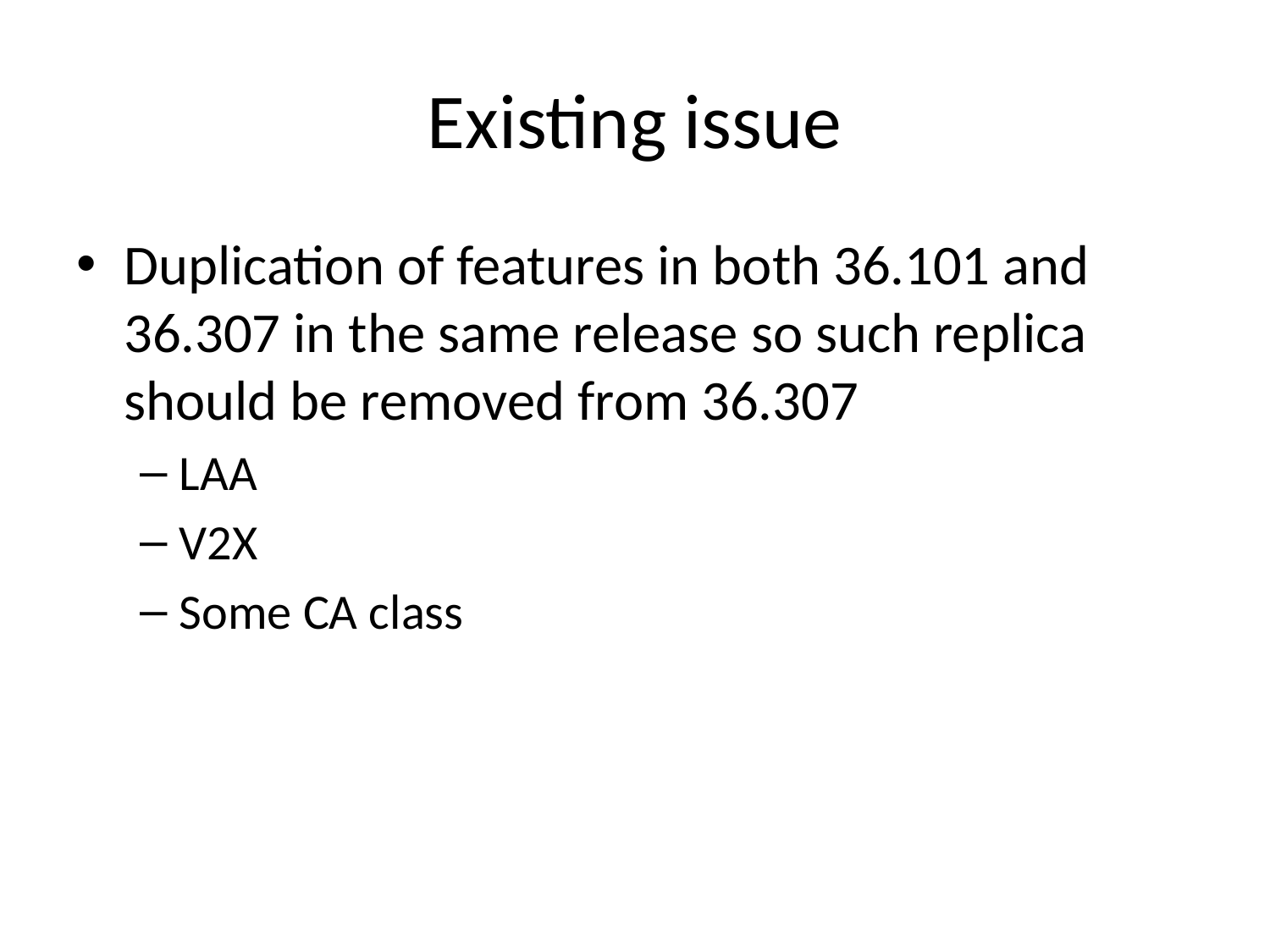

# Existing issue
Duplication of features in both 36.101 and 36.307 in the same release so such replica should be removed from 36.307
LAA
V2X
Some CA class